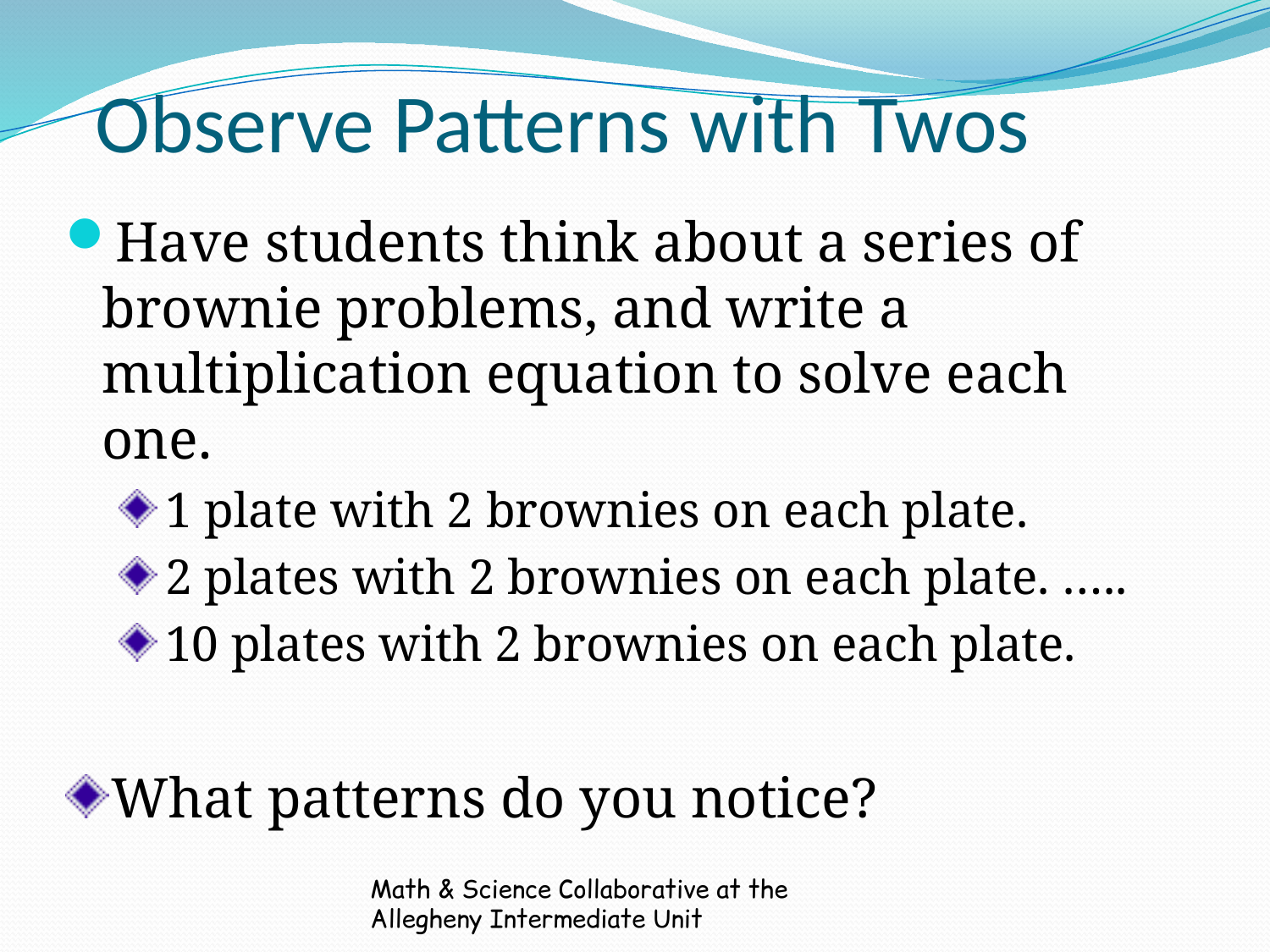

# Observe Patterns with Twos
Have students think about a series of brownie problems, and write a multiplication equation to solve each one.
1 plate with 2 brownies on each plate.
2 plates with 2 brownies on each plate. …..
10 plates with 2 brownies on each plate.

What patterns do you notice?

Math & Science Collaborative at the Allegheny Intermediate Unit